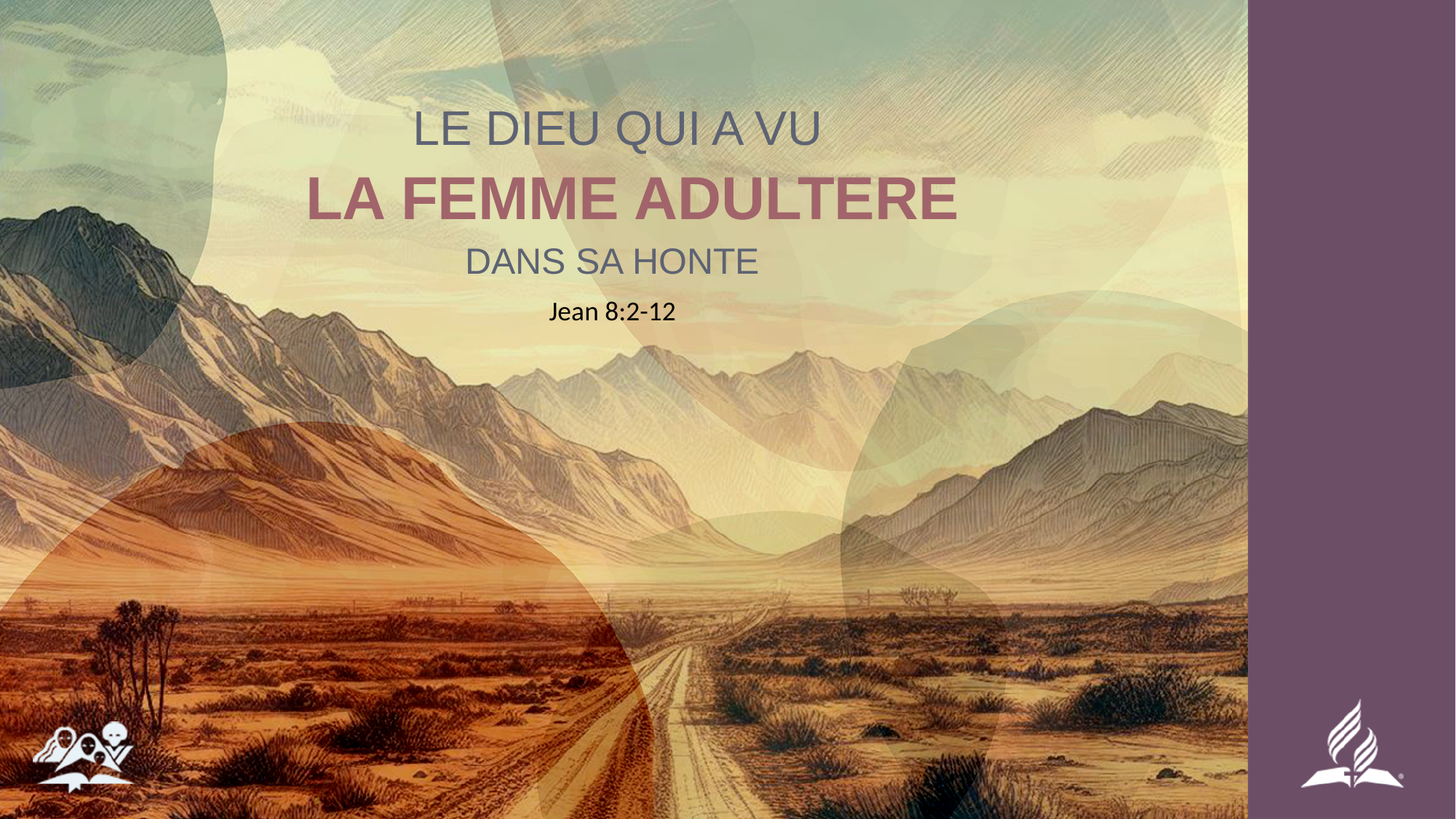

LE DIEU QUI A VU
# LA FEMME ADULTERE
DANS SA HONTE
Jean 8:2-12